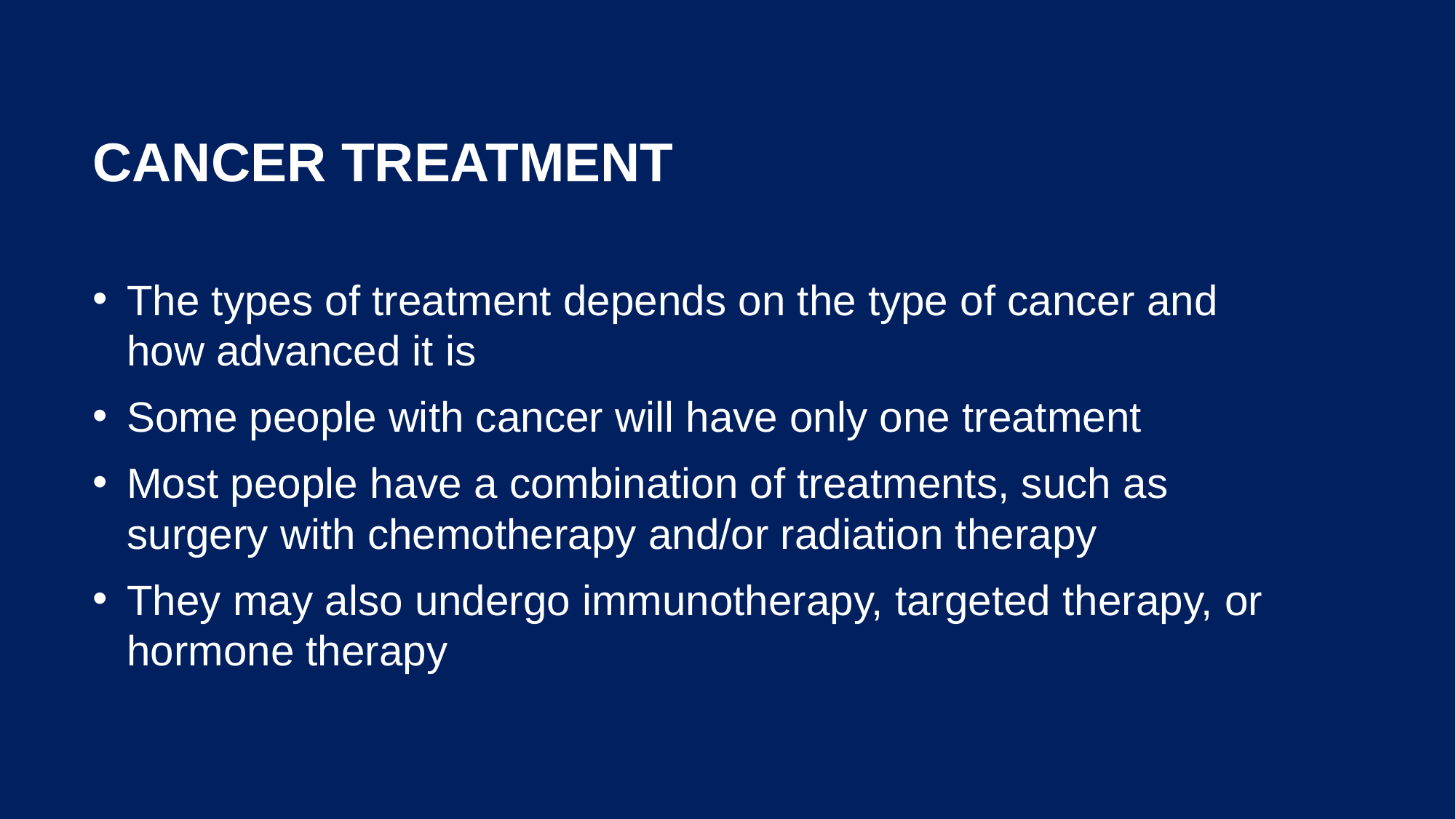

# Cancer Treatment
The types of treatment depends on the type of cancer and how advanced it is
Some people with cancer will have only one treatment
Most people have a combination of treatments, such as surgery with chemotherapy and/or radiation therapy
They may also undergo immunotherapy, targeted therapy, or hormone therapy